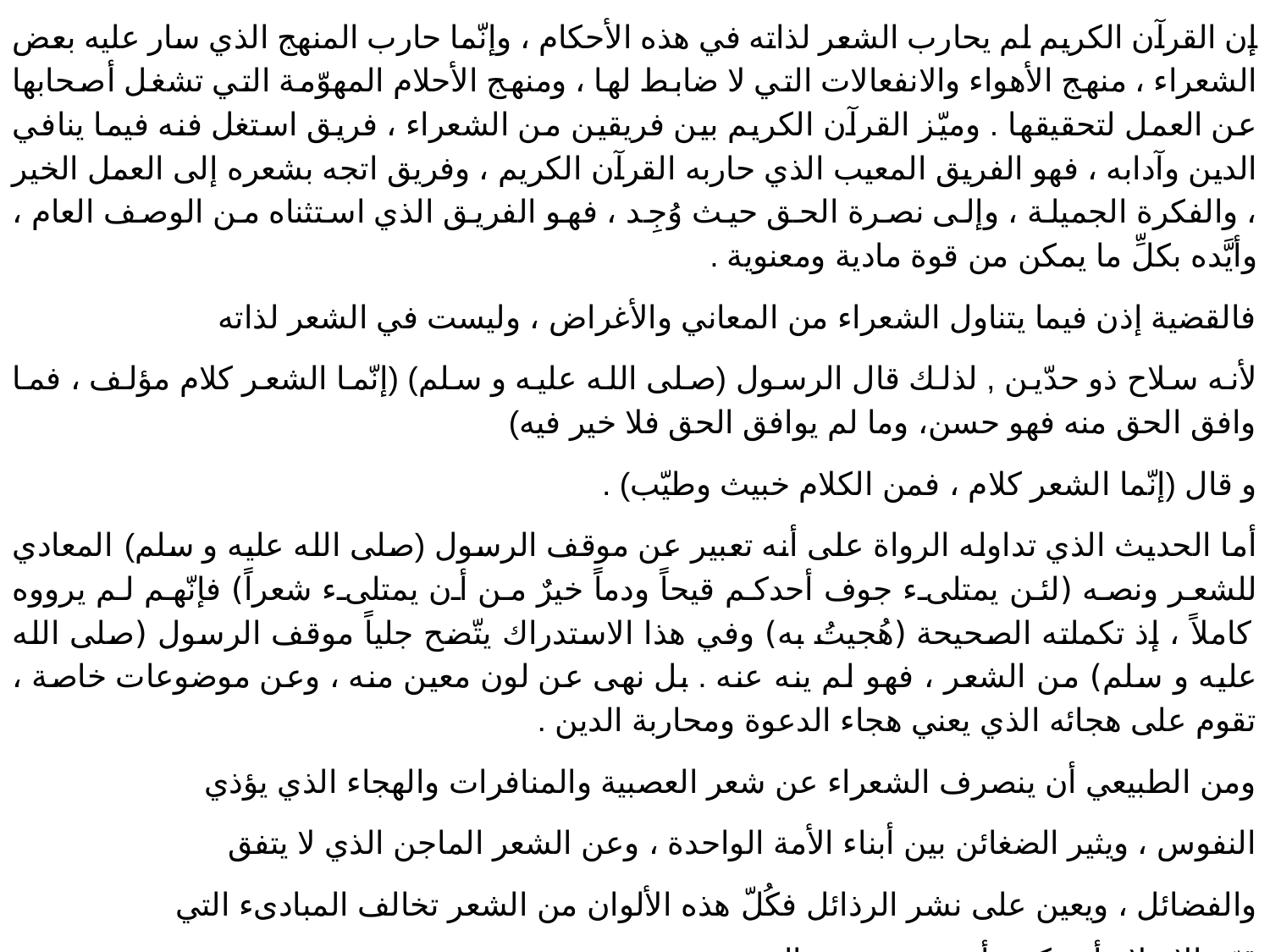

إن القرآن الكريم لم يحارب الشعر لذاته في هذه الأحكام ، وإنّما حارب المنهج الذي سار عليه بعض الشعراء ، منهج الأهواء والانفعالات التي لا ضابط لها ، ومنهج الأحلام المهوّمة التي تشغل أصحابها عن العمل لتحقيقها . وميّز القرآن الكريم بين فريقين من الشعراء ، فريق استغل فنه فيما ينافي الدين وآدابه ، فهو الفريق المعيب الذي حاربه القرآن الكريم ، وفريق اتجه بشعره إلى العمل الخير ، والفكرة الجميلة ، وإلى نصرة الحق حيث وُجِد ، فهو الفريق الذي استثناه من الوصف العام ، وأيَّده بكلِّ ما يمكن من قوة مادية ومعنوية .
فالقضية إذن فيما يتناول الشعراء من المعاني والأغراض ، وليست في الشعر لذاته
لأنه سلاح ذو حدّين , لذلك قال الرسول (صلى الله عليه و سلم) (إنّما الشعر كلام مؤلف ، فما وافق الحق منه فهو حسن، وما لم يوافق الحق فلا خير فيه)
و قال (إنّما الشعر كلام ، فمن الكلام خبيث وطيّب) .
أما الحديث الذي تداوله الرواة على أنه تعبير عن موقف الرسول (صلى الله عليه و سلم) المعادي للشعر ونصه (لئن يمتلىء جوف أحدكم قيحاً ودماً خيرٌ من أن يمتلىء شعراً) فإنّهم لم يرووه كاملاً ، إذ تكملته الصحيحة (هُجيتُ به) وفي هذا الاستدراك يتّضح جلياً موقف الرسول (صلى الله عليه و سلم) من الشعر ، فهو لم ينه عنه . بل نهى عن لون معين منه ، وعن موضوعات خاصة ، تقوم على هجائه الذي يعني هجاء الدعوة ومحاربة الدين .
ومن الطبيعي أن ينصرف الشعراء عن شعر العصبية والمنافرات والهجاء الذي يؤذي
النفوس ، ويثير الضغائن بين أبناء الأمة الواحدة ، وعن الشعر الماجن الذي لا يتفق
والفضائل ، ويعين على نشر الرذائل فكُلّ هذه الألوان من الشعر تخالف المبادىء التي
قرّر الإسلام أن تكون أسس مجتمعه الجديد